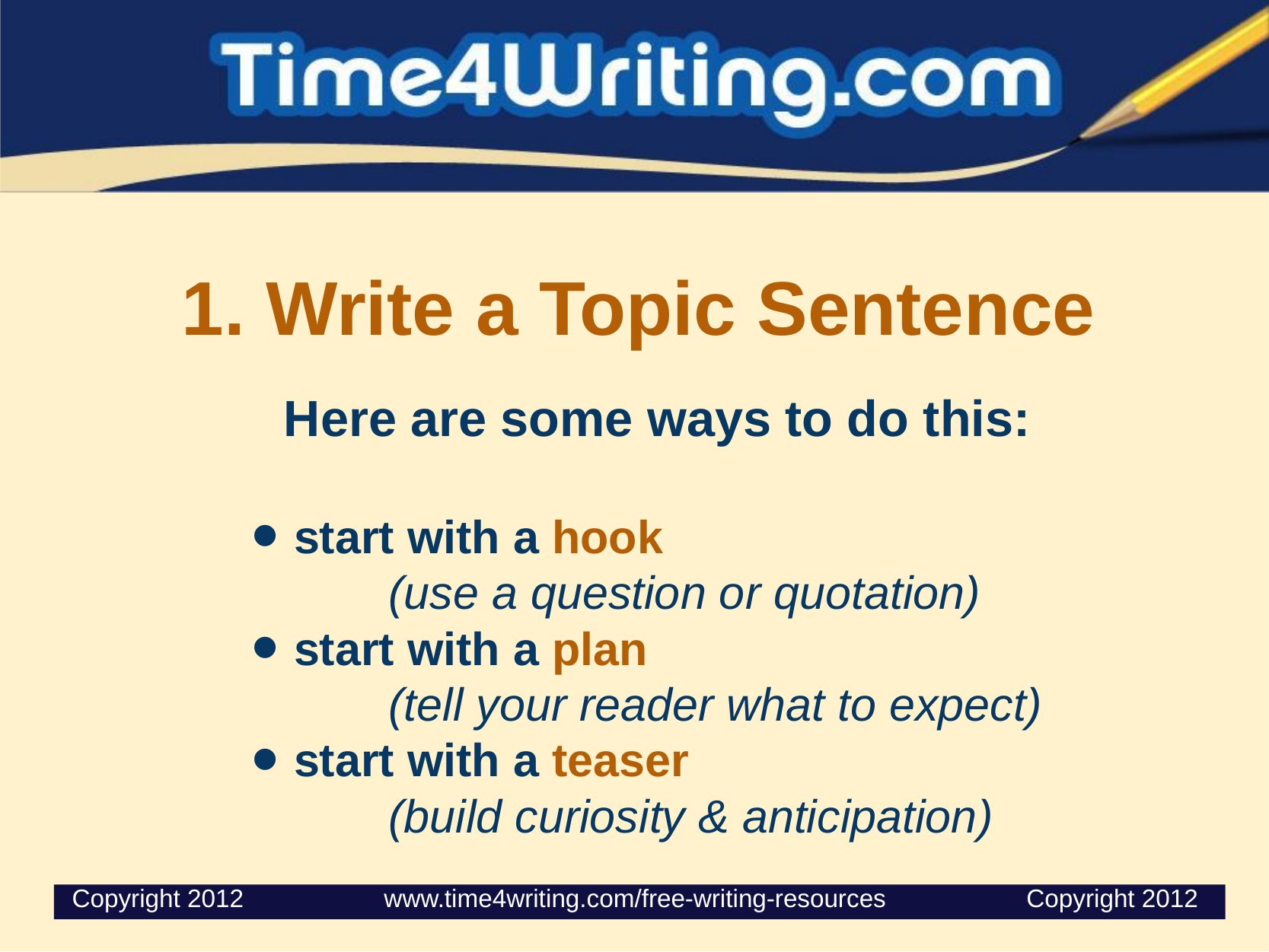

# 1. Write a Topic Sentence

Here are some ways to do this:

 start with a hook
            (use a question or quotation)
 start with a plan
            (tell your reader what to expect)
 start with a teaser
            (build curiosity & anticipation)

 Copyright 2012                    www.time4writing.com/free-writing-resources                    Copyright 2012